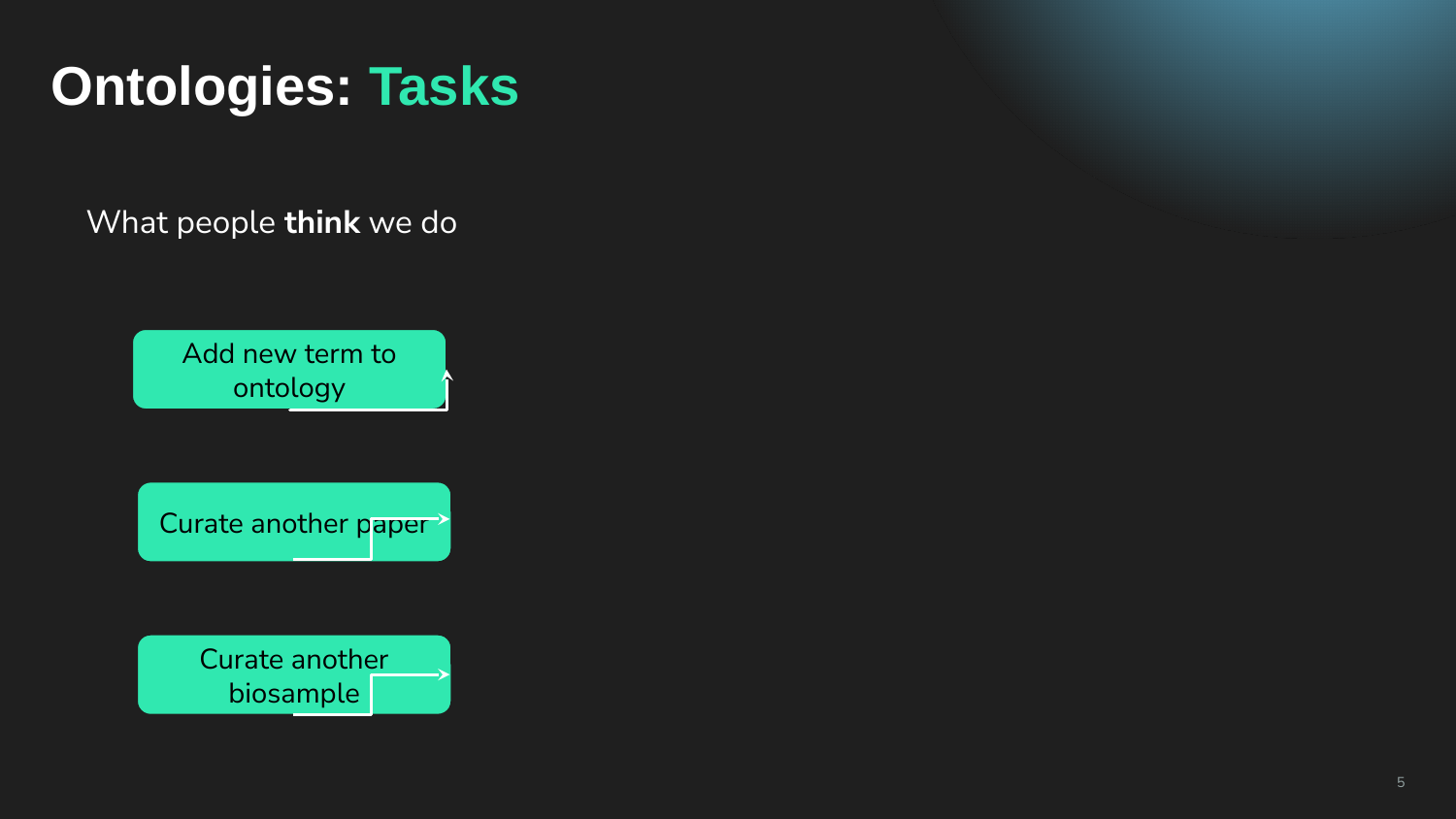

# Ontologies: Tasks
What people think we do
Add new term to ontology
Curate another paper
Curate another biosample